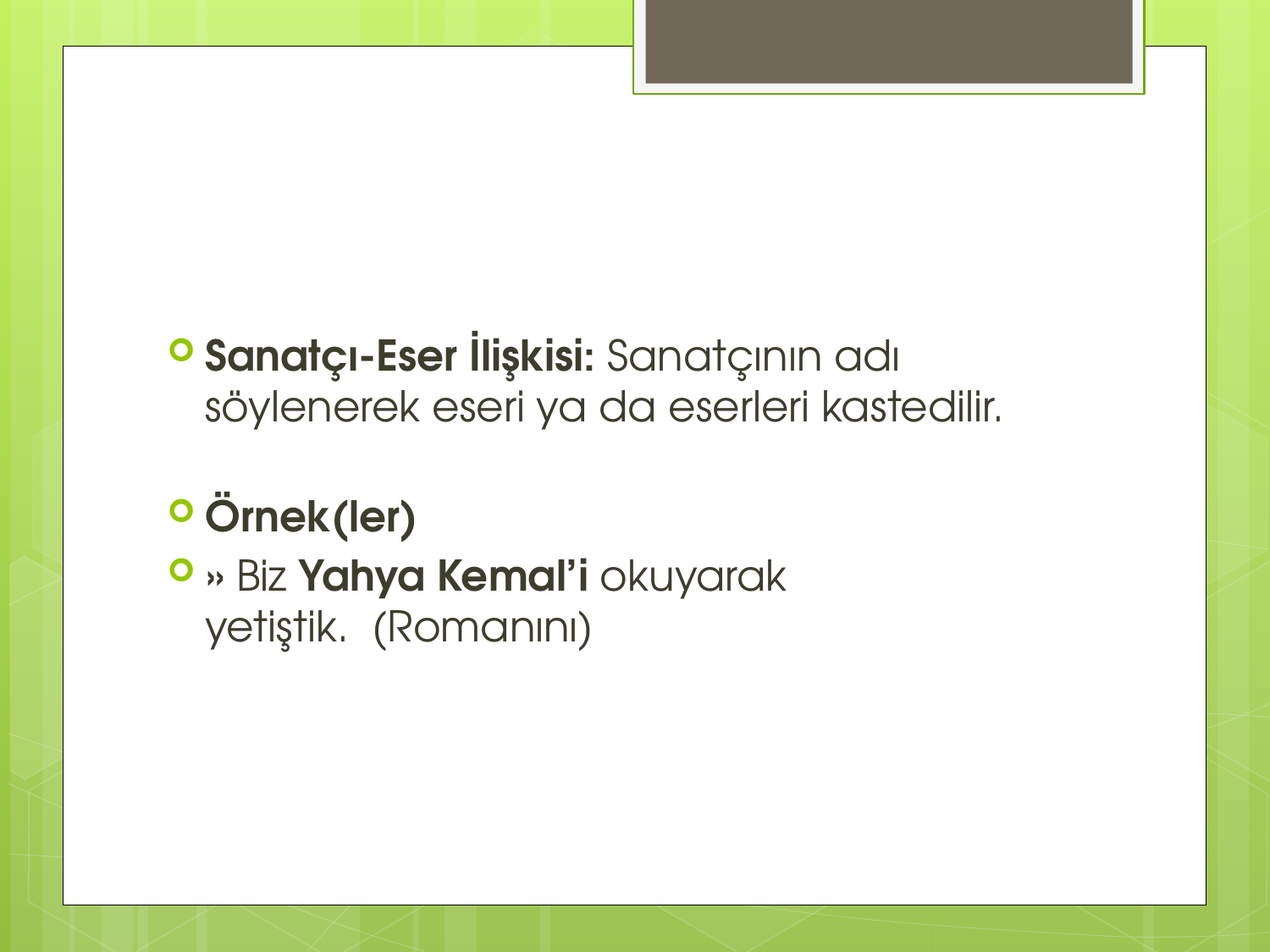

#
Sanatçı-Eser İlişkisi: Sanatçının adı söylenerek eseri ya da eserleri kastedilir.
Örnek(ler)
» Biz Yahya Kemal’i okuyarak yetiştik.  (Romanını)